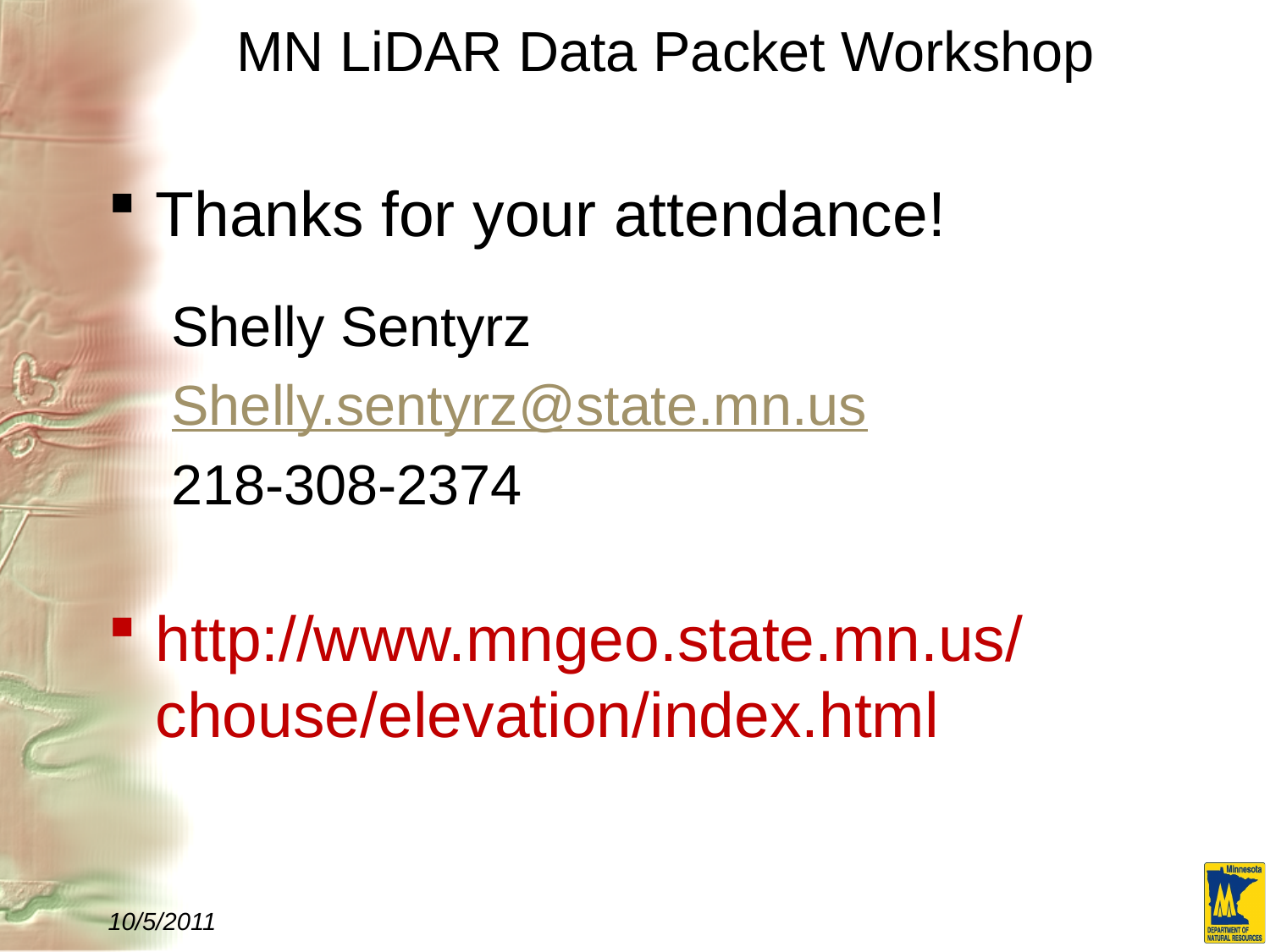

# MN LiDAR Data Packet Workshop
Thanks for your attendance!

Shelly Sentyrz
Shelly.sentyrz@state.mn.us
218-308-2374

http://www.mngeo.state.mn.us/chouse/elevation/index.html
10/5/2011